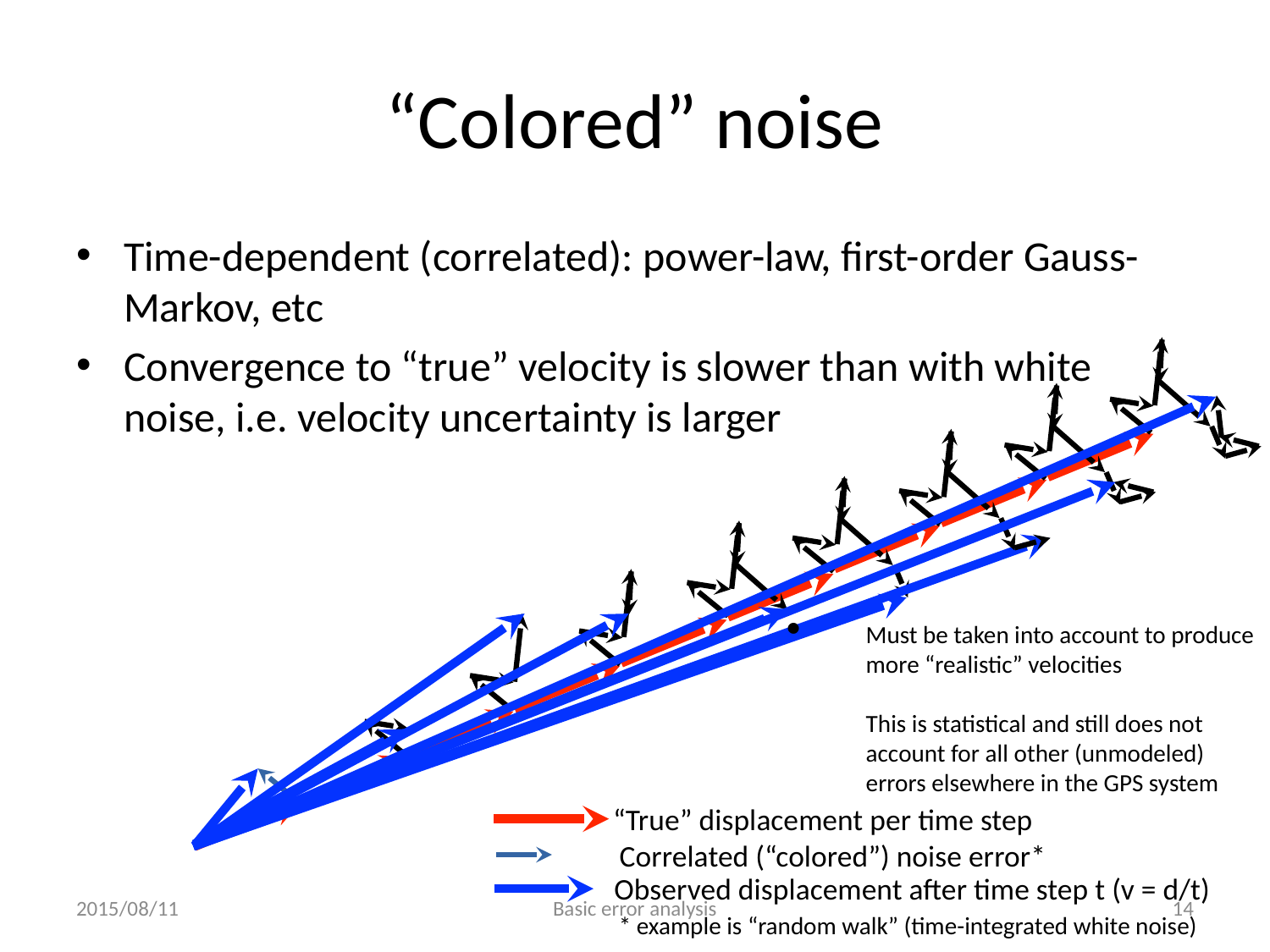

# “Colored” noise
Time-dependent (correlated): power-law, first-order Gauss-Markov, etc
Convergence to “true” velocity is slower than with white noise, i.e. velocity uncertainty is larger

Must be taken into account to produce more “realistic” velocities
This is statistical and still does not account for all other (unmodeled) errors elsewhere in the GPS system

“True” displacement per time step

Correlated (“colored”) noise error*

Observed displacement after time step t (v = d/t)
2015/08/11
Basic error analysis
14

* example is “random walk” (time-integrated white noise)